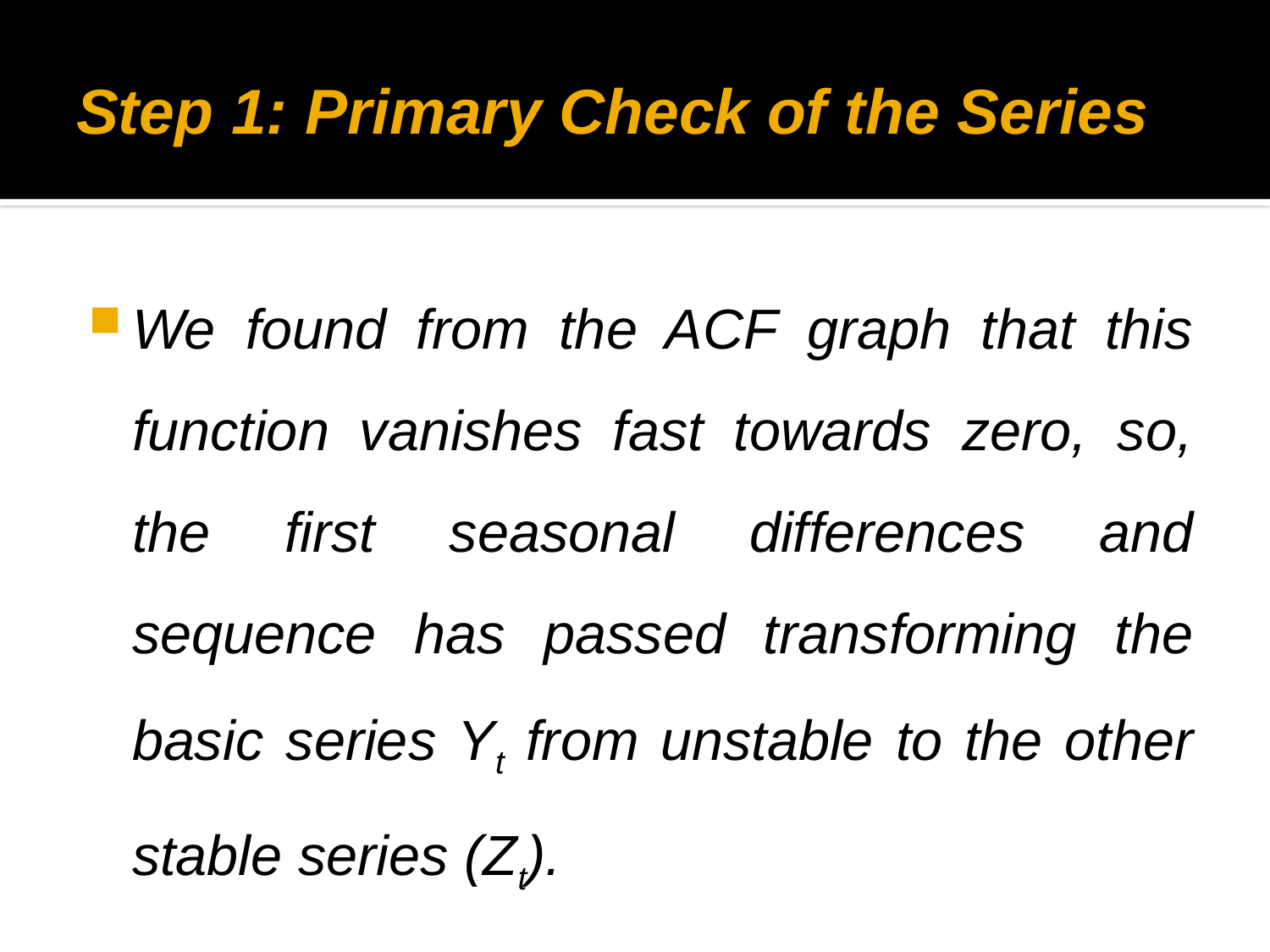

# Step 1: Primary Check of the Series
We found from the ACF graph that this function vanishes fast towards zero, so, the first seasonal differences and sequence has passed transforming the basic series Yt from unstable to the other stable series (Zt).